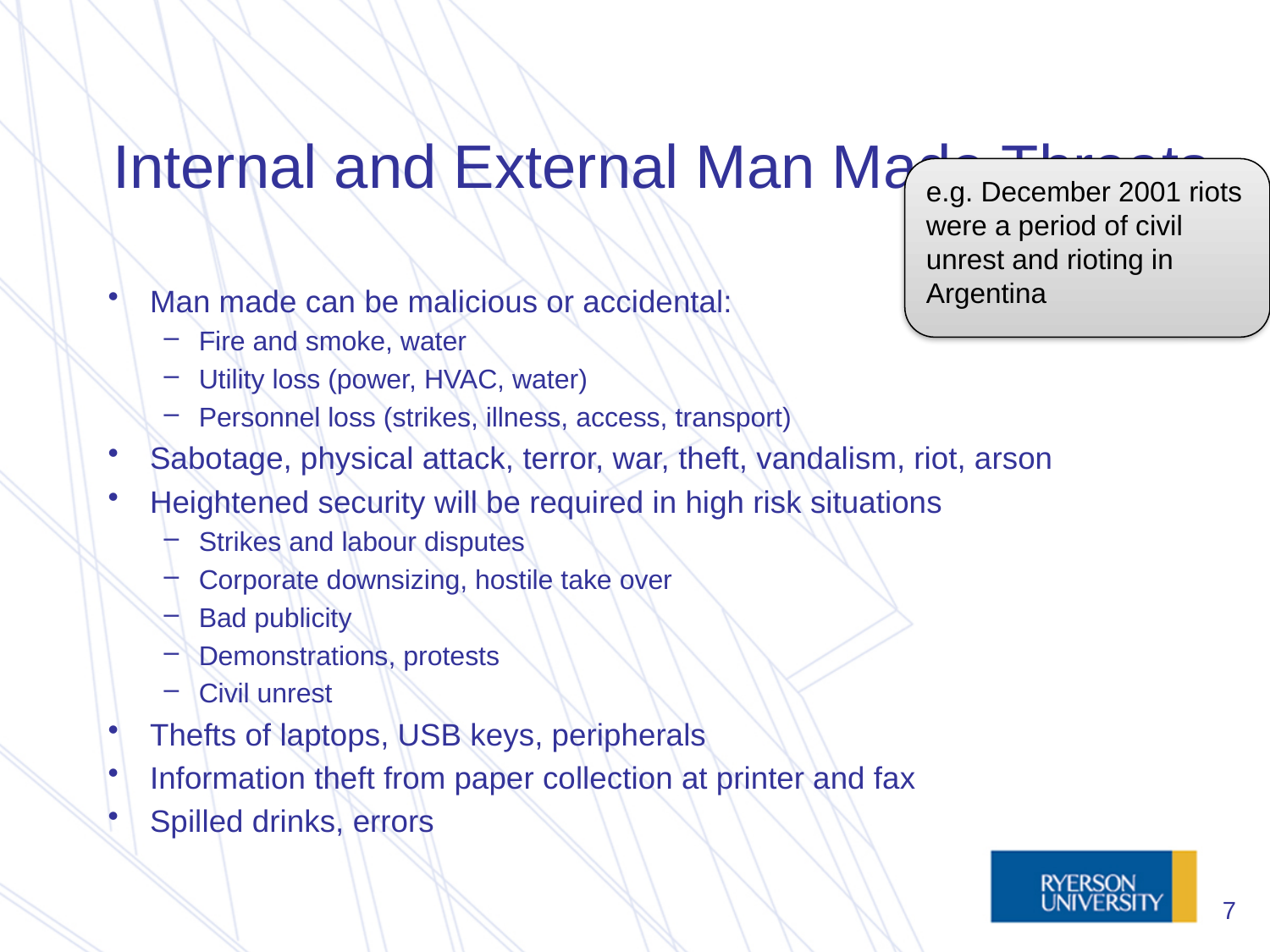

# Internal and External Man Made Threats
e.g. December 2001 riots were a period of civil unrest and rioting in Argentina

Man made can be malicious or accidental:
Fire and smoke, water
Utility loss (power, HVAC, water)
Personnel loss (strikes, illness, access, transport)
Sabotage, physical attack, terror, war, theft, vandalism, riot, arson
Heightened security will be required in high risk situations
Strikes and labour disputes
Corporate downsizing, hostile take over
Bad publicity
Demonstrations, protests
Civil unrest
Thefts of laptops, USB keys, peripherals
Information theft from paper collection at printer and fax
Spilled drinks, errors

7